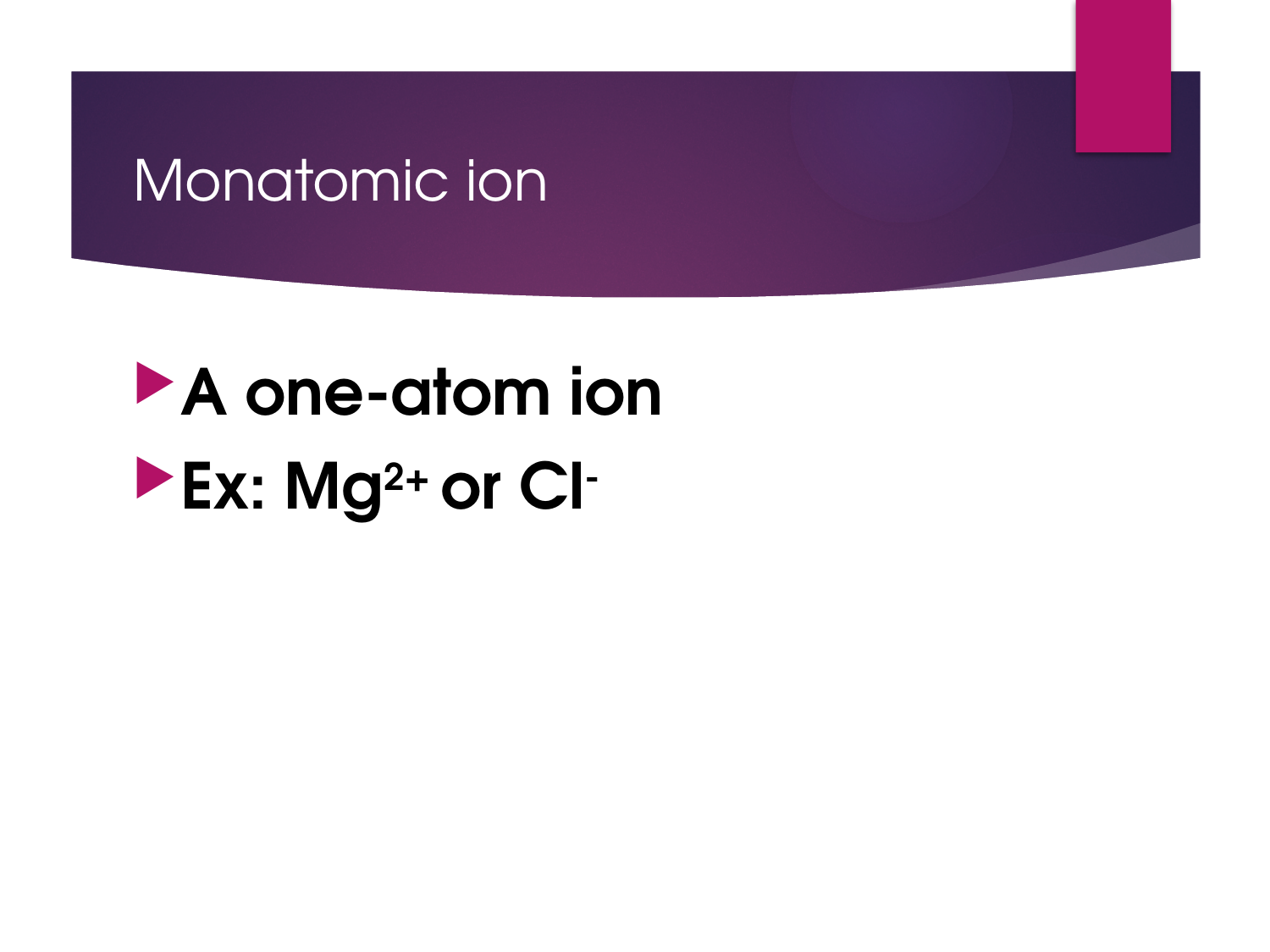

# Monatomic ion
A one-atom ion
Ex: Mg2+ or Cl-